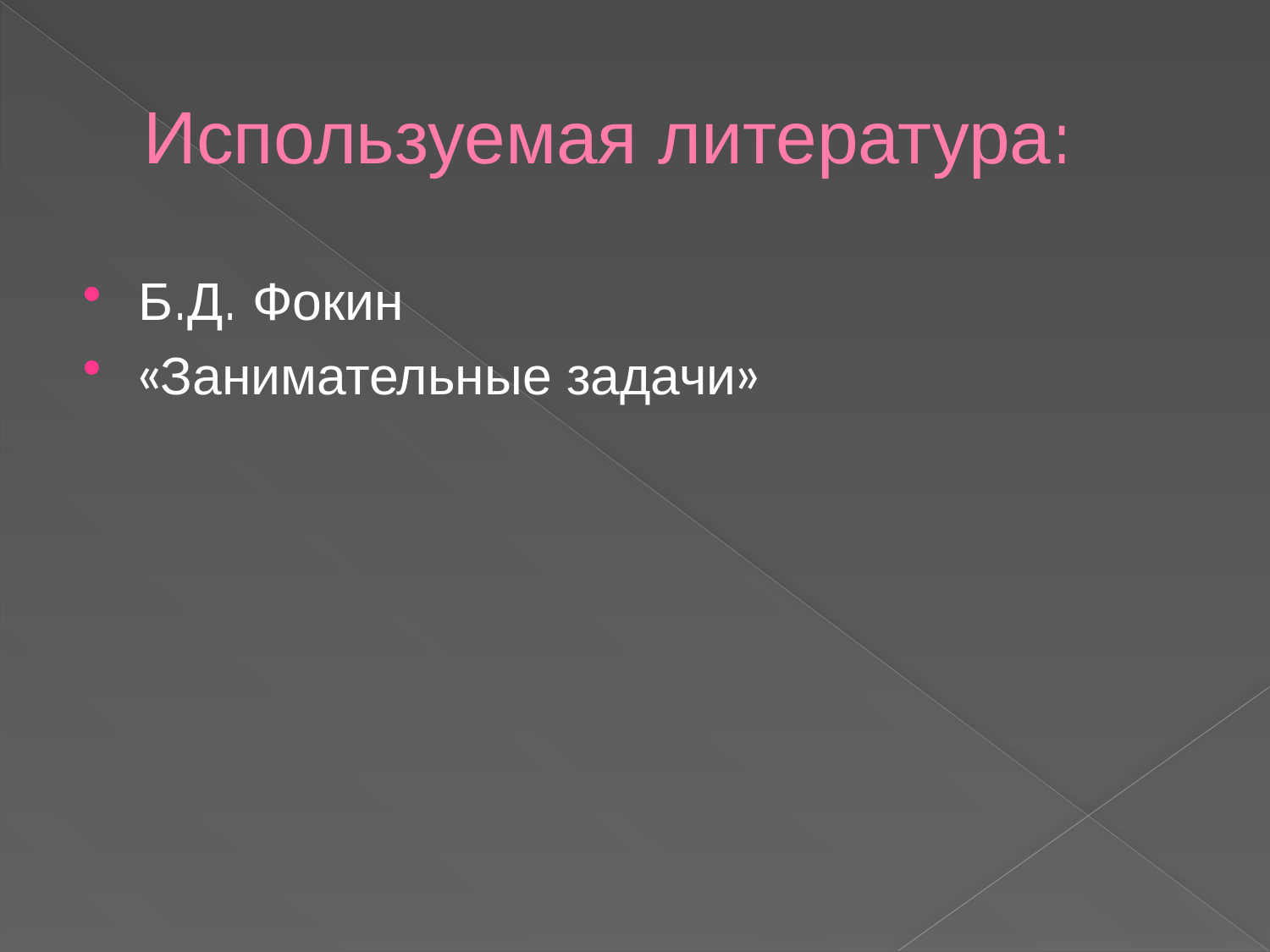

# Используемая литература:
Б.Д. Фокин
«Занимательные задачи»